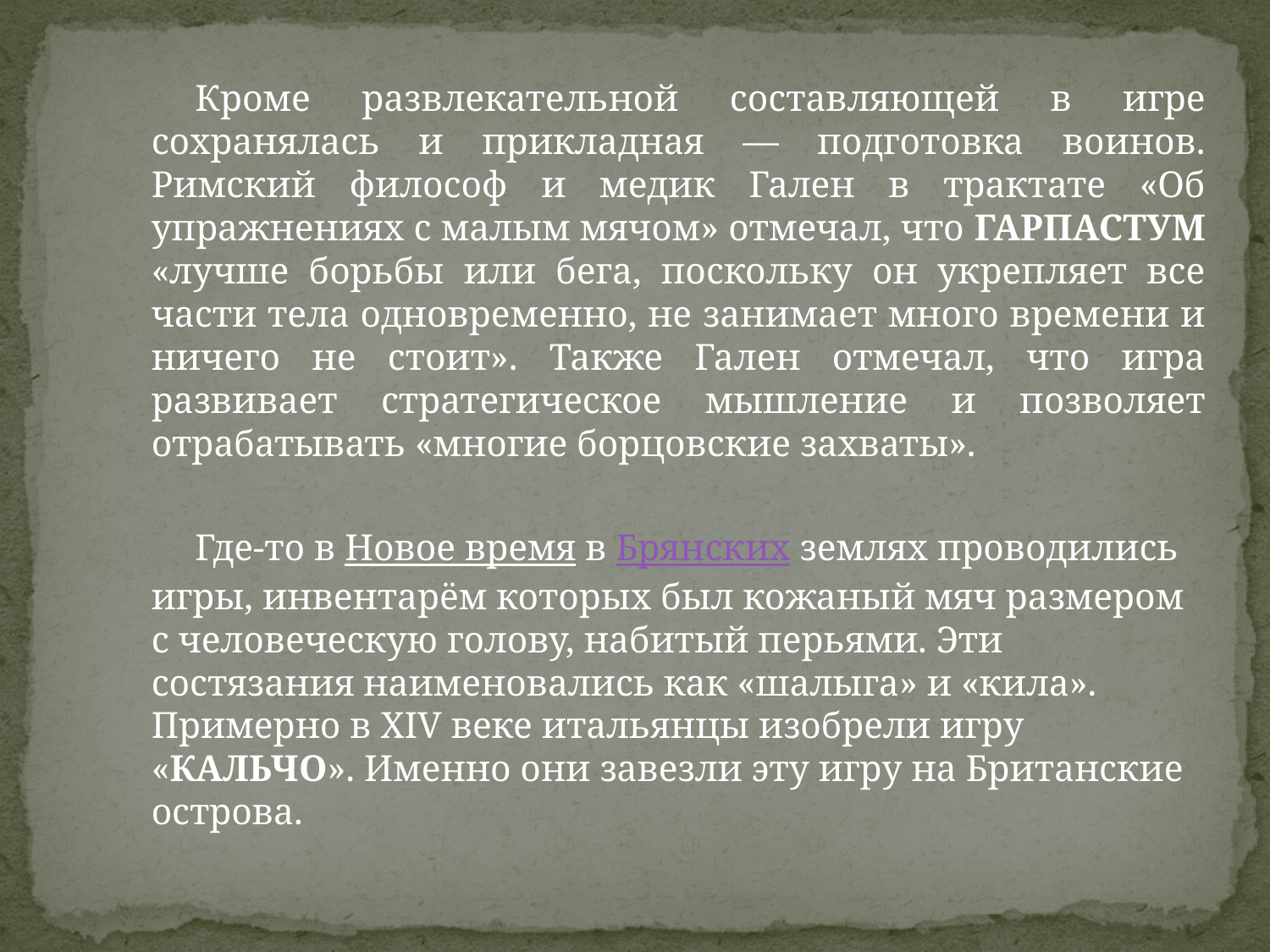

Кроме развлекательной составляющей в игре сохранялась и прикладная — подготовка воинов. Римский философ и медик Гален в трактате «Об упражнениях с малым мячом» отмечал, что ГАРПАСТУМ «лучше борьбы или бега, поскольку он укрепляет все части тела одновременно, не занимает много времени и ничего не стоит». Также Гален отмечал, что игра развивает стратегическое мышление и позволяет отрабатывать «многие борцовские захваты».

Где-то в Новое время в Брянских землях проводились игры, инвентарём которых был кожаный мяч размером с человеческую голову, набитый перьями. Эти состязания наименовались как «шалыга» и «кила». Примерно в XIV веке итальянцы изобрели игру «КАЛЬЧО». Именно они завезли эту игру на Британские острова.